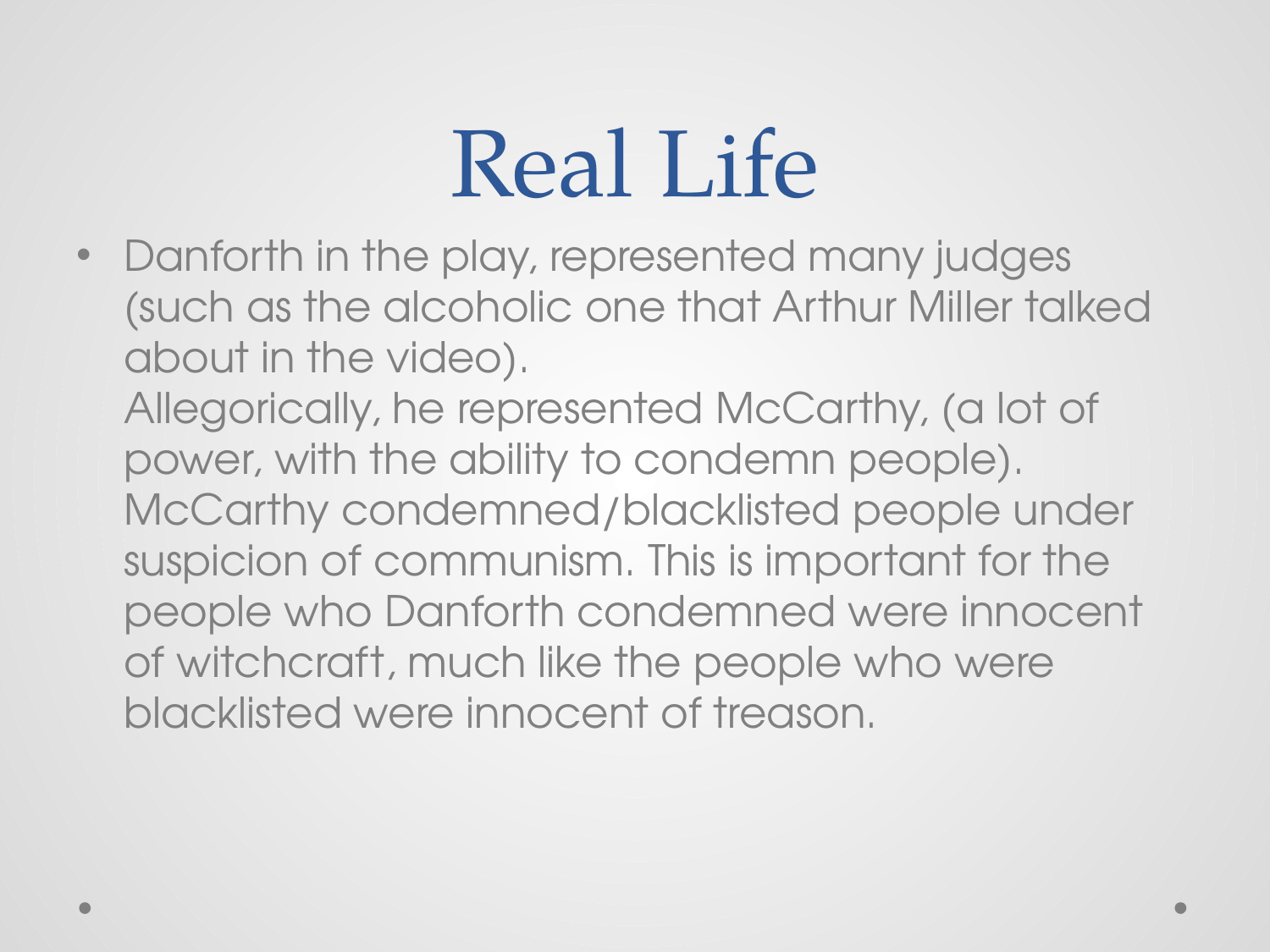

# Real Life
Danforth in the play, represented many judges (such as the alcoholic one that Arthur Miller talked about in the video).
Allegorically, he represented McCarthy, (a lot of power, with the ability to condemn people). McCarthy condemned/blacklisted people under suspicion of communism. This is important for the people who Danforth condemned were innocent of witchcraft, much like the people who were blacklisted were innocent of treason.